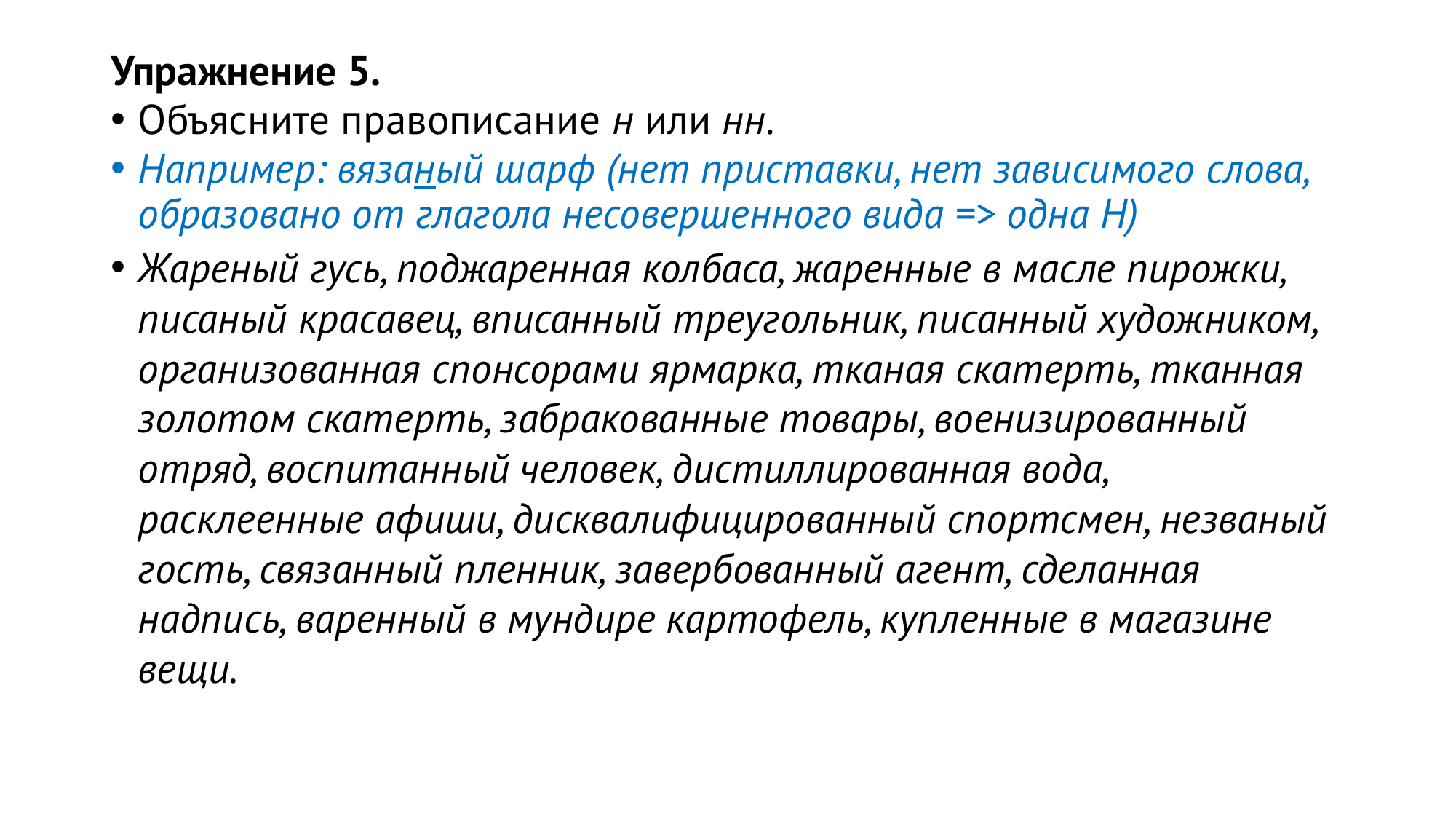

Упражнение 5.
Объясните правописание н или нн.
Например: вязаный шарф (нет приставки, нет зависимого слова, образовано от глагола несовершенного вида => одна Н)
Жареный гусь, поджаренная колбаса, жаренные в масле пирожки, писаный красавец, вписанный треугольник, писанный художником, организованная спонсорами ярмарка, тканая скатерть, тканная золотом скатерть, забракованные товары, военизированный отряд, воспитанный человек, дистиллированная вода, расклеенные афиши, дисквалифицированный спортсмен, незваный гость, связанный пленник, завербованный агент, сделанная надпись, варенный в мундире картофель, купленные в магазине вещи.